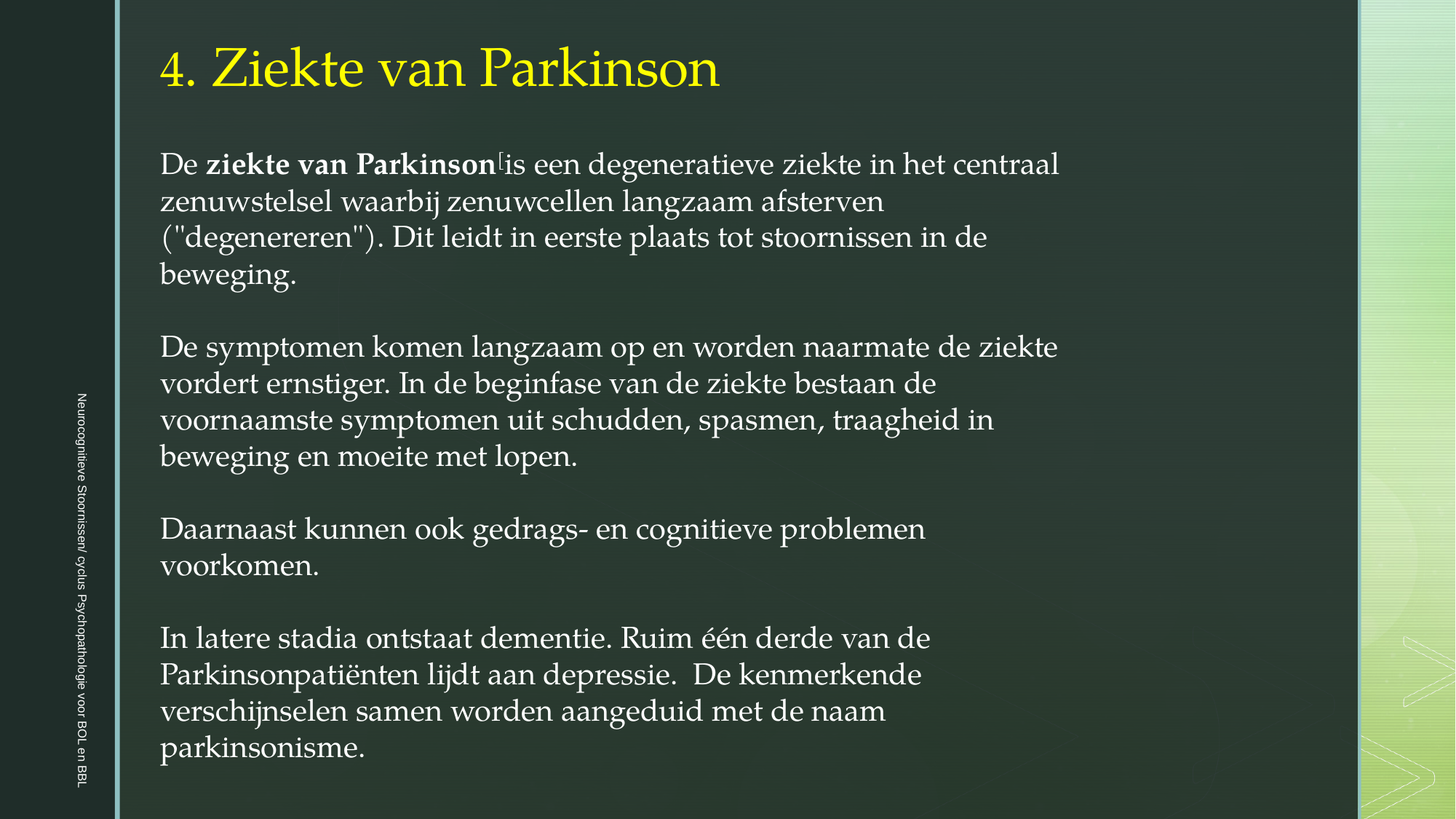

4. Ziekte van Parkinson
De ziekte van Parkinson[is een degeneratieve ziekte in het centraal zenuwstelsel waarbij zenuwcellen langzaam afsterven ("degenereren"). Dit leidt in eerste plaats tot stoornissen in de beweging.

De symptomen komen langzaam op en worden naarmate de ziekte vordert ernstiger. In de beginfase van de ziekte bestaan de voornaamste symptomen uit schudden, spasmen, traagheid in beweging en moeite met lopen.

Daarnaast kunnen ook gedrags- en cognitieve problemen voorkomen.

In latere stadia ontstaat dementie. Ruim één derde van de Parkinsonpatiënten lijdt aan depressie.  De kenmerkende verschijnselen samen worden aangeduid met de naam parkinsonisme.

 Neurocognitieve Stoornissen/ cyclus Psychopathologie voor BOL en BBL